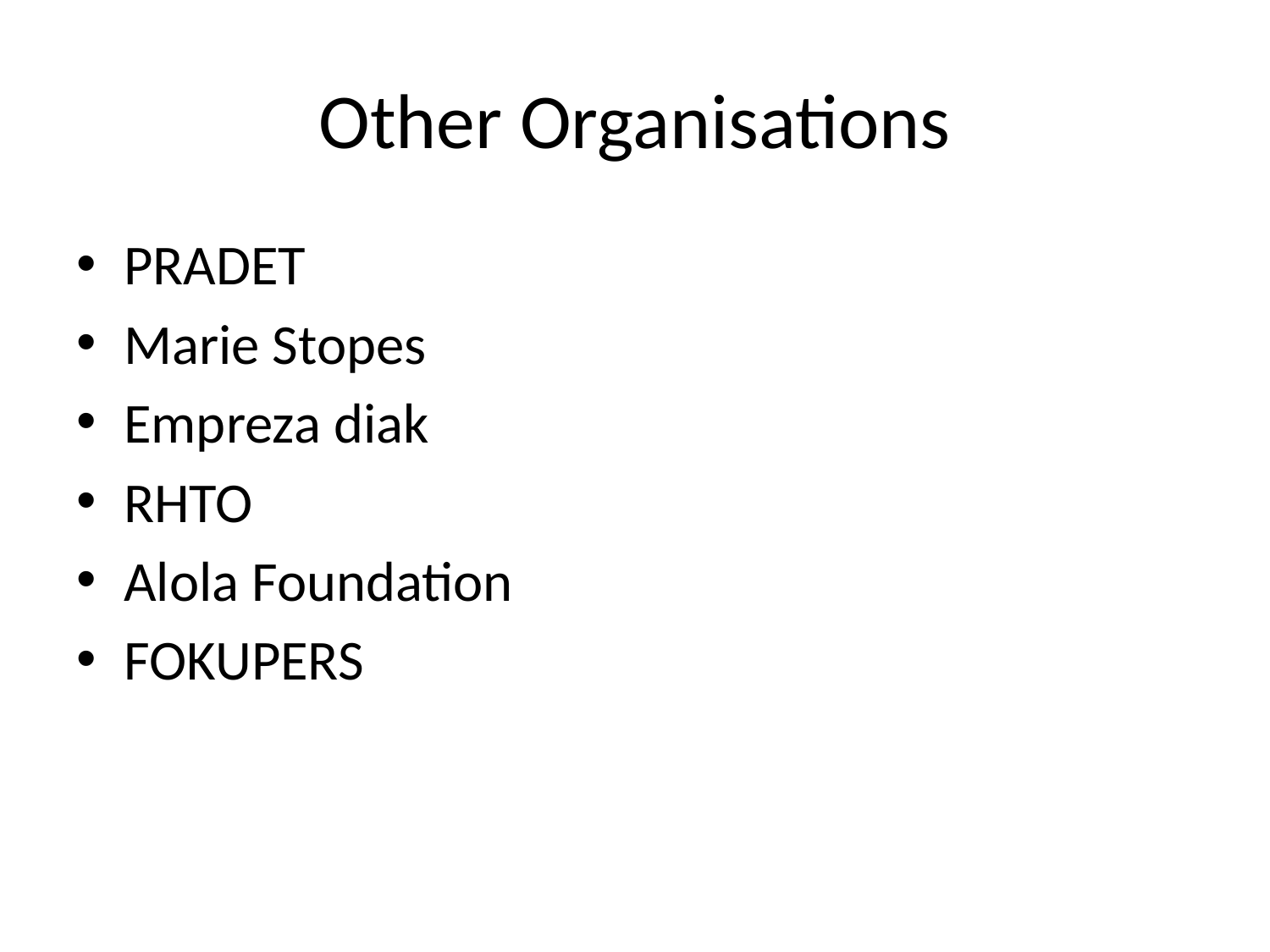

# Other Organisations
PRADET
Marie Stopes
Empreza diak
RHTO
Alola Foundation
FOKUPERS